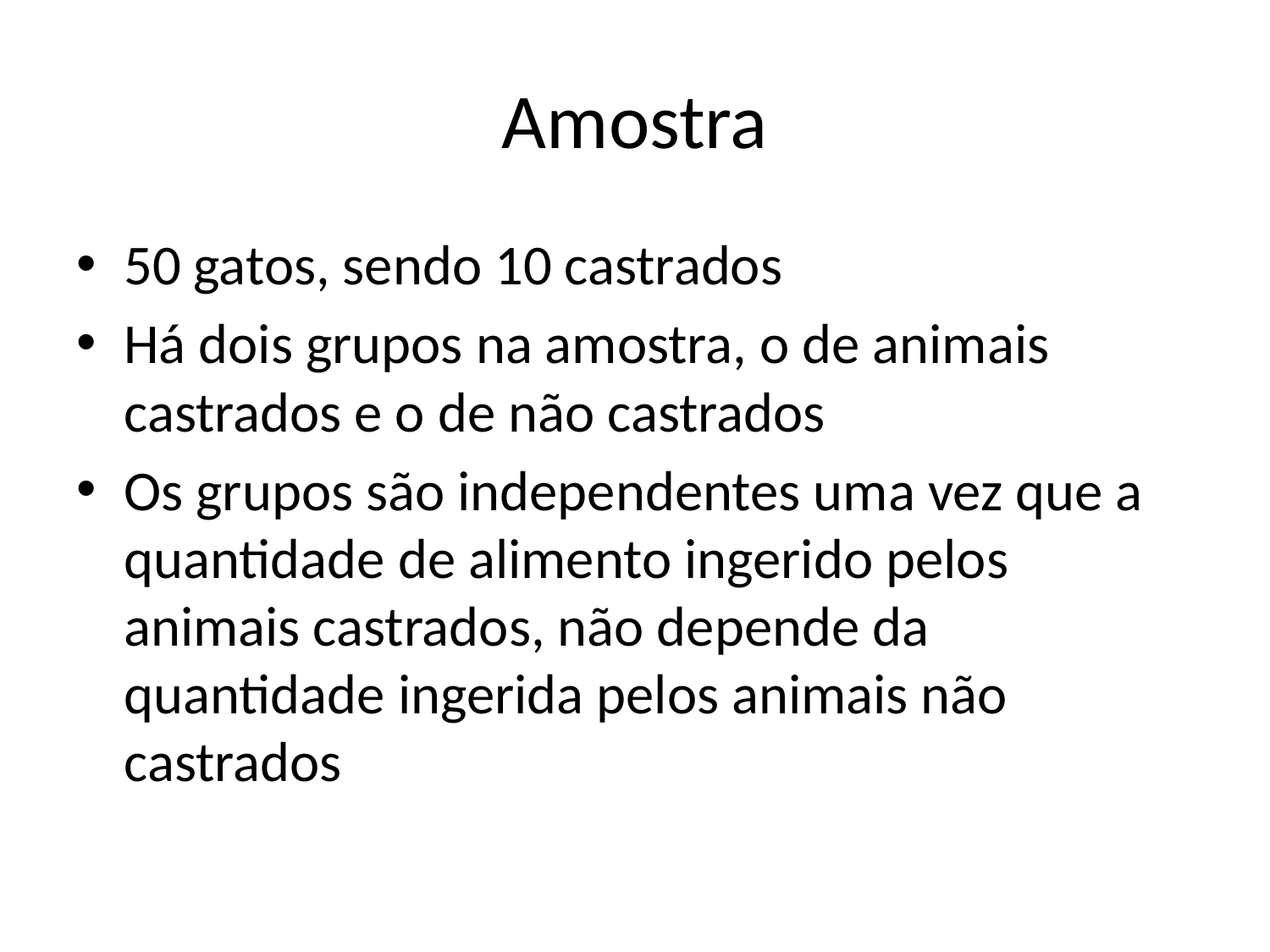

# Amostra
50 gatos, sendo 10 castrados
Há dois grupos na amostra, o de animais castrados e o de não castrados
Os grupos são independentes uma vez que a quantidade de alimento ingerido pelos animais castrados, não depende da quantidade ingerida pelos animais não castrados